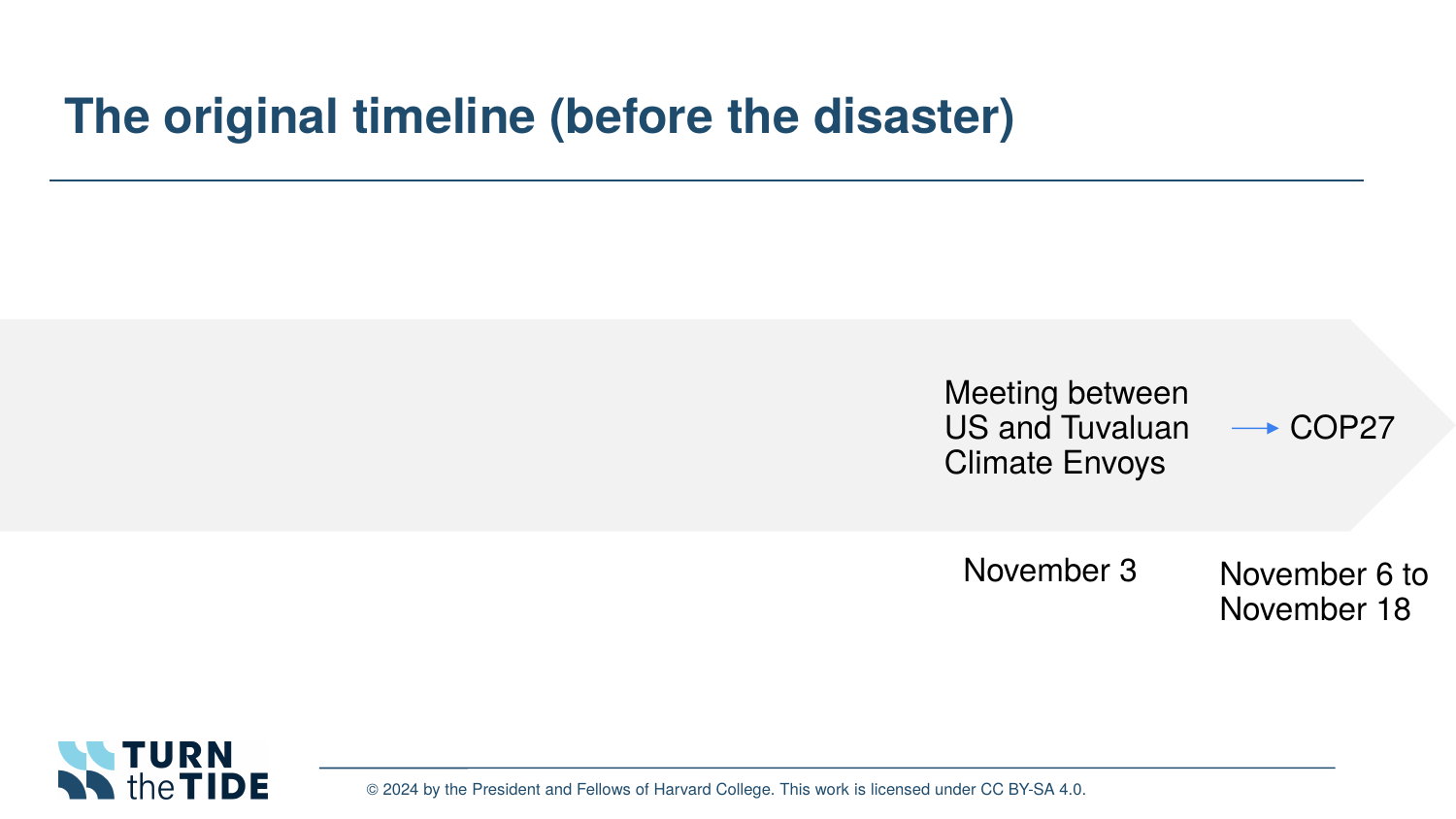

# The original timeline (before the disaster)

Meeting between US and Tuvaluan Climate Envoys
COP27
November 3
November 6 to
November 18